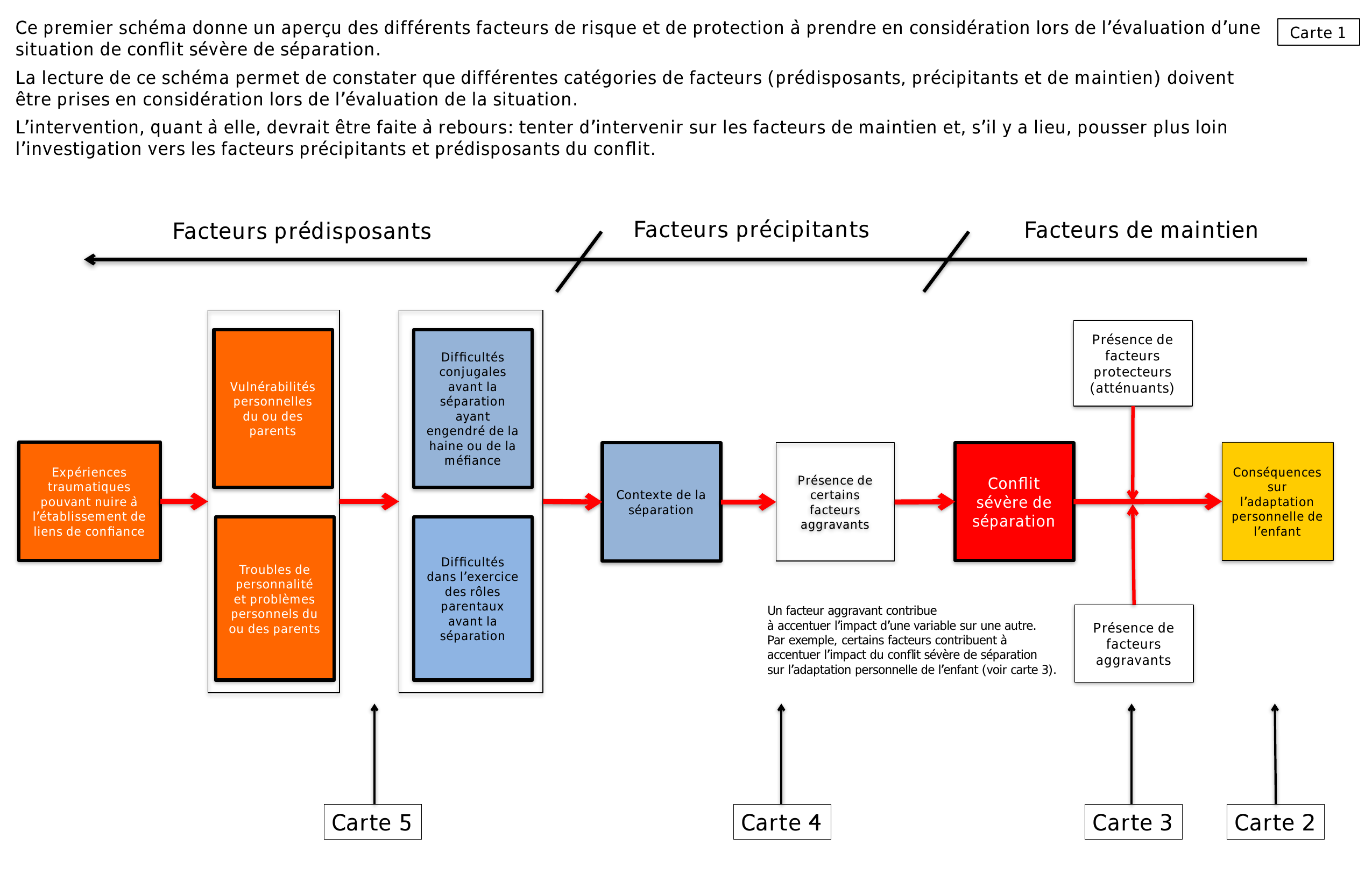

Ce premier schéma donne un aperçu des différents facteurs de risque et de protection à prendre en considération lors de l’évaluation d’une situation de conflit sévère de séparation.
La lecture de ce schéma permet de constater que différentes catégories de facteurs (prédisposants, précipitants et de maintien) doivent être prises en considération lors de l’évaluation de la situation.
L’intervention, quant à elle, devrait être faite à rebours: tenter d’intervenir sur les facteurs de maintien et, s’il y a lieu, pousser plus loin l’investigation vers les facteurs précipitants et prédisposants du conflit.
Carte 1
Facteurs précipitants
Facteurs de maintien
Facteurs prédisposants

Présence de facteurs protecteurs (atténuants)
Vulnérabilités personnelles du ou des parents
Difficultés conjugales avant la séparation ayant engendré de la haine ou de la méfiance
Expériences traumatiques pouvant nuire à l’établissement de liens de confiance
Conséquences sur l’adaptation personnelle de l’enfant
Présence de certains facteurs aggravants
Contexte de la séparation
Conflit sévère de séparation
Troubles de personnalité et problèmes personnels du ou des parents
Difficultés dans l’exercice des rôles parentaux avant la séparation
Un facteur aggravant contribue
à accentuer l’impact d’une variable sur une autre.
Par exemple, certains facteurs contribuent à
accentuer l’impact du conflit sévère de séparation
sur l’adaptation personnelle de l’enfant (voir carte 3).
Présence de facteurs aggravants
Carte 5
Carte 4
Carte 3
Carte 2